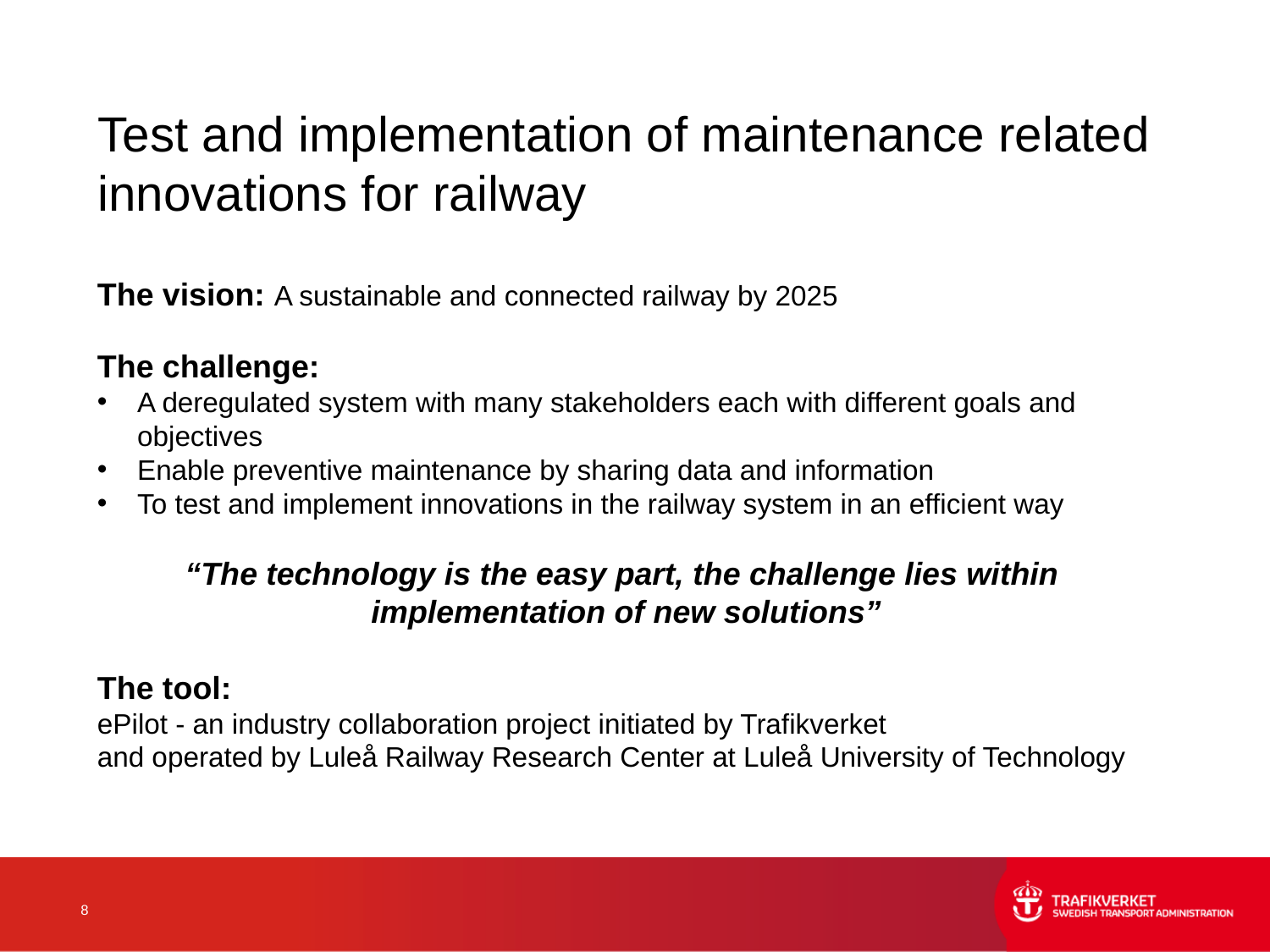

Test and implementation of maintenance related innovations for railway
The vision: A sustainable and connected railway by 2025

The challenge:
A deregulated system with many stakeholders each with different goals and objectives
Enable preventive maintenance by sharing data and information
To test and implement innovations in the railway system in an efficient way

“The technology is the easy part, the challenge lies within
implementation of new solutions”

The tool:
ePilot - an industry collaboration project initiated by Trafikverket
and operated by Luleå Railway Research Center at Luleå University of Technology